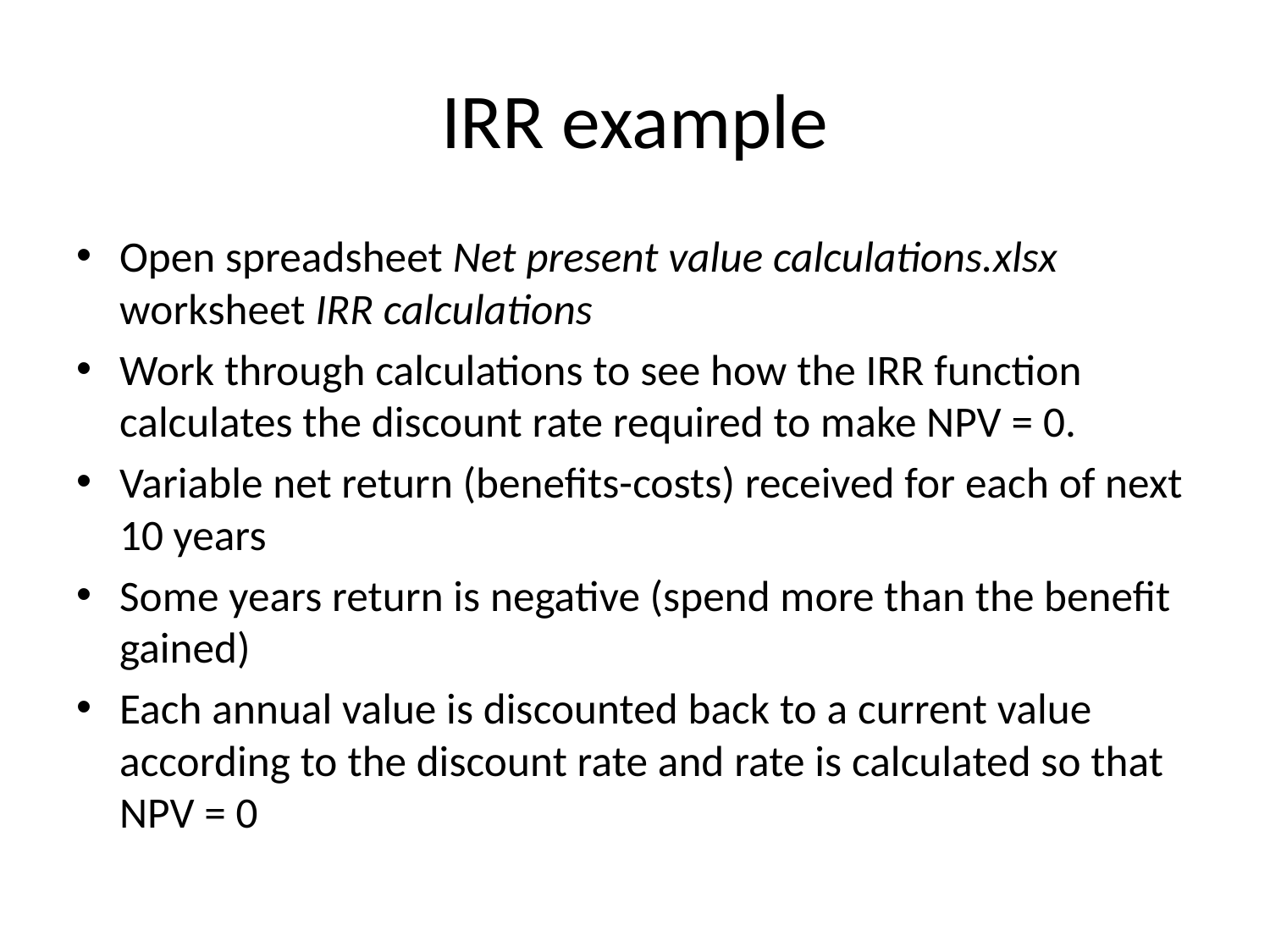

# IRR example
Open spreadsheet Net present value calculations.xlsx worksheet IRR calculations
Work through calculations to see how the IRR function calculates the discount rate required to make NPV = 0.
Variable net return (benefits-costs) received for each of next 10 years
Some years return is negative (spend more than the benefit gained)
Each annual value is discounted back to a current value according to the discount rate and rate is calculated so that NPV = 0